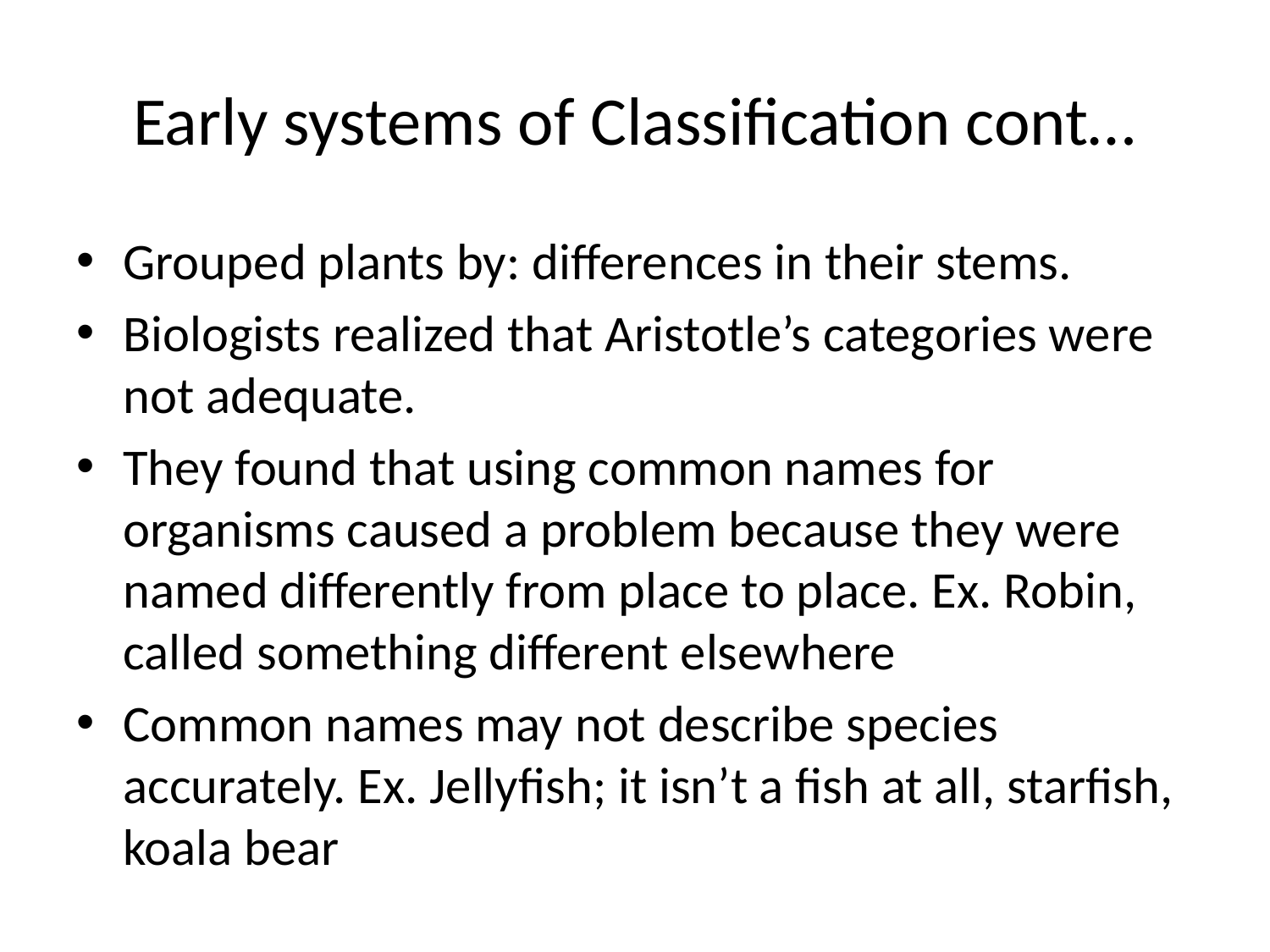

# Early systems of Classification cont…
Grouped plants by: differences in their stems.
Biologists realized that Aristotle’s categories were not adequate.
They found that using common names for organisms caused a problem because they were named differently from place to place. Ex. Robin, called something different elsewhere
Common names may not describe species accurately. Ex. Jellyfish; it isn’t a fish at all, starfish, koala bear